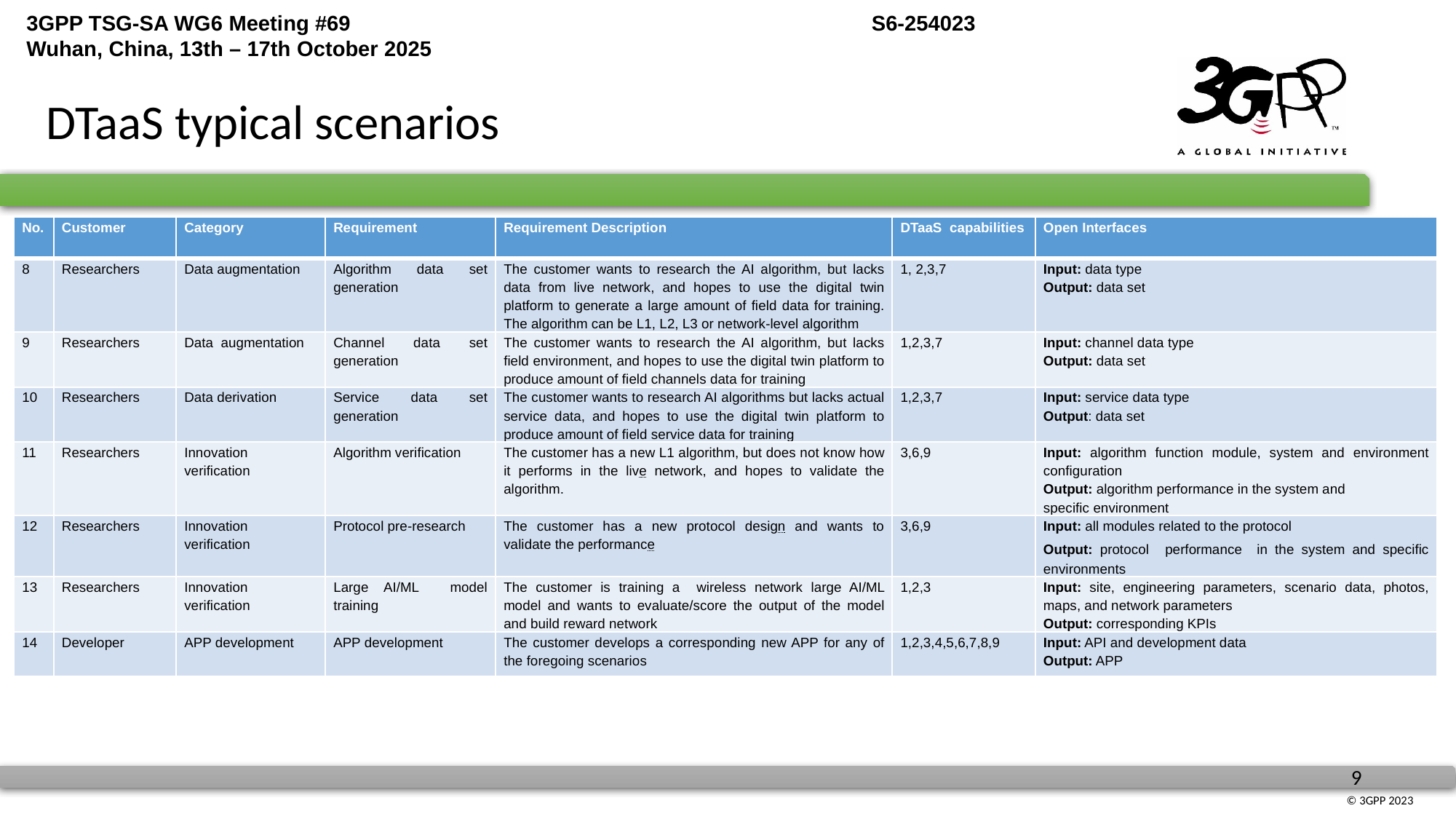

# DTaaS typical scenarios
| No. | Customer | Category | Requirement | Requirement Description | DTaaS capabilities | Open Interfaces |
| --- | --- | --- | --- | --- | --- | --- |
| 8 | Researchers | Data augmentation | Algorithm data set generation | The customer wants to research the AI algorithm, but lacks data from live network, and hopes to use the digital twin platform to generate a large amount of field data for training. The algorithm can be L1, L2, L3 or network-level algorithm | 1, 2,3,7 | Input: data type Output: data set |
| 9 | Researchers | Data augmentation | Channel data set generation | The customer wants to research the AI algorithm, but lacks field environment, and hopes to use the digital twin platform to produce amount of field channels data for training | 1,2,3,7 | Input: channel data type Output: data set |
| 10 | Researchers | Data derivation | Service data set generation | The customer wants to research AI algorithms but lacks actual service data, and hopes to use the digital twin platform to produce amount of field service data for training | 1,2,3,7 | Input: service data type Output: data set |
| 11 | Researchers | Innovation verification | Algorithm verification | The customer has a new L1 algorithm, but does not know how it performs in the live network, and hopes to validate the algorithm. | 3,6,9 | Input: algorithm function module, system and environment configuration Output: algorithm performance in the system and specific environment |
| 12 | Researchers | Innovation verification | Protocol pre-research | The customer has a new protocol design and wants to validate the performance | 3,6,9 | Input: all modules related to the protocol Output: protocol performance in the system and specific environments |
| 13 | Researchers | Innovation verification | Large AI/ML model training | The customer is training a wireless network large AI/ML model and wants to evaluate/score the output of the model and build reward network | 1,2,3 | Input: site, engineering parameters, scenario data, photos, maps, and network parameters Output: corresponding KPIs |
| 14 | Developer | APP development | APP development | The customer develops a corresponding new APP for any of the foregoing scenarios | 1,2,3,4,5,6,7,8,9 | Input: API and development data Output: APP |